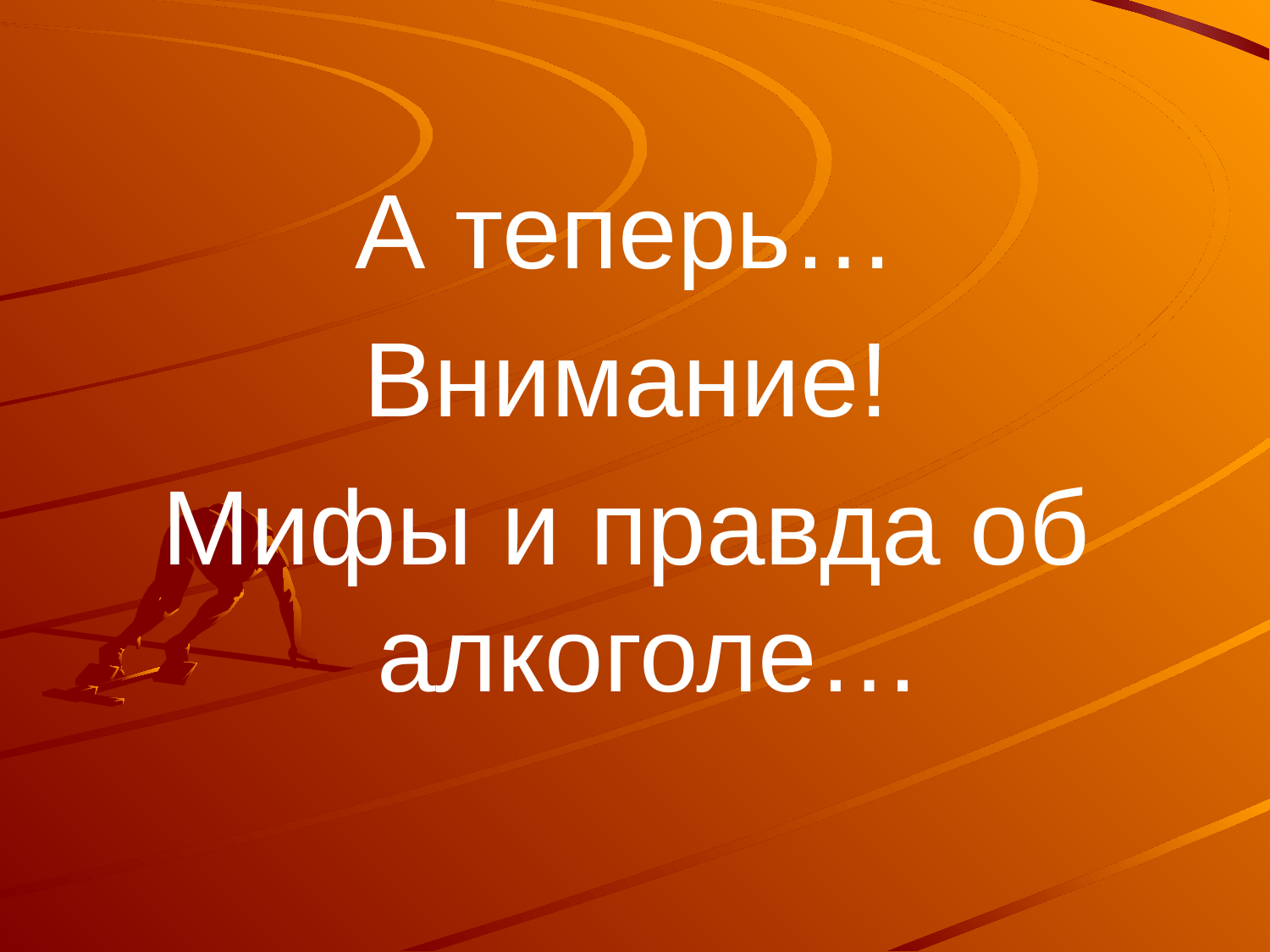

А теперь…
Внимание!
Мифы и правда об алкоголе…